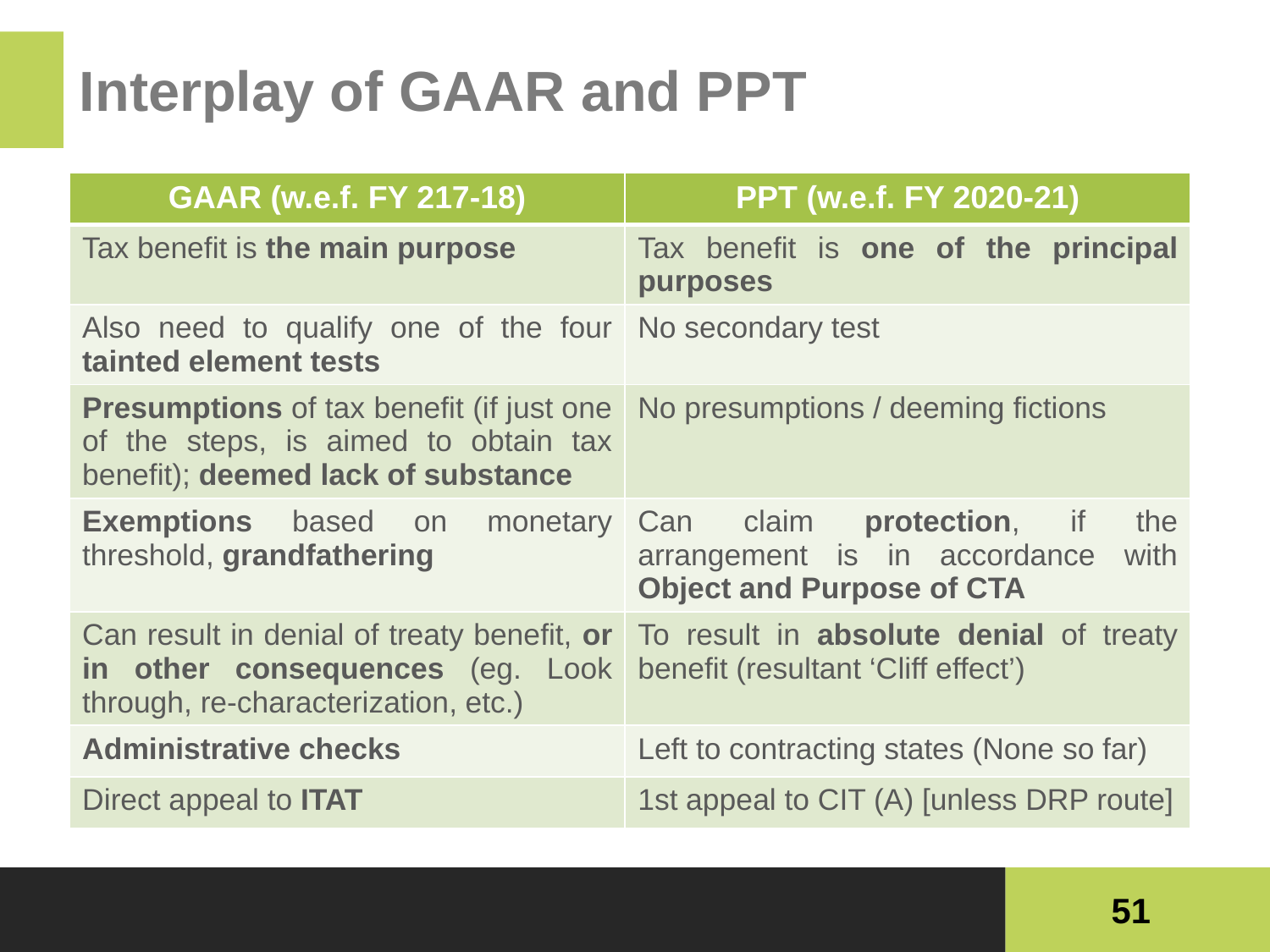

# Interplay of GAAR and PPT
| GAAR (w.e.f. FY 217-18) | PPT (w.e.f. FY 2020-21) |
| --- | --- |
| Tax benefit is the main purpose | Tax benefit is one of the principal purposes |
| Also need to qualify one of the four tainted element tests | No secondary test |
| Presumptions of tax benefit (if just one of the steps, is aimed to obtain tax benefit); deemed lack of substance | No presumptions / deeming fictions |
| Exemptions based on monetary threshold, grandfathering | Can claim protection, if the arrangement is in accordance with Object and Purpose of CTA |
| Can result in denial of treaty benefit, or in other consequences (eg. Look through, re-characterization, etc.) | To result in absolute denial of treaty benefit (resultant ‘Cliff effect’) |
| Administrative checks | Left to contracting states (None so far) |
| Direct appeal to ITAT | 1st appeal to CIT (A) [unless DRP route] |